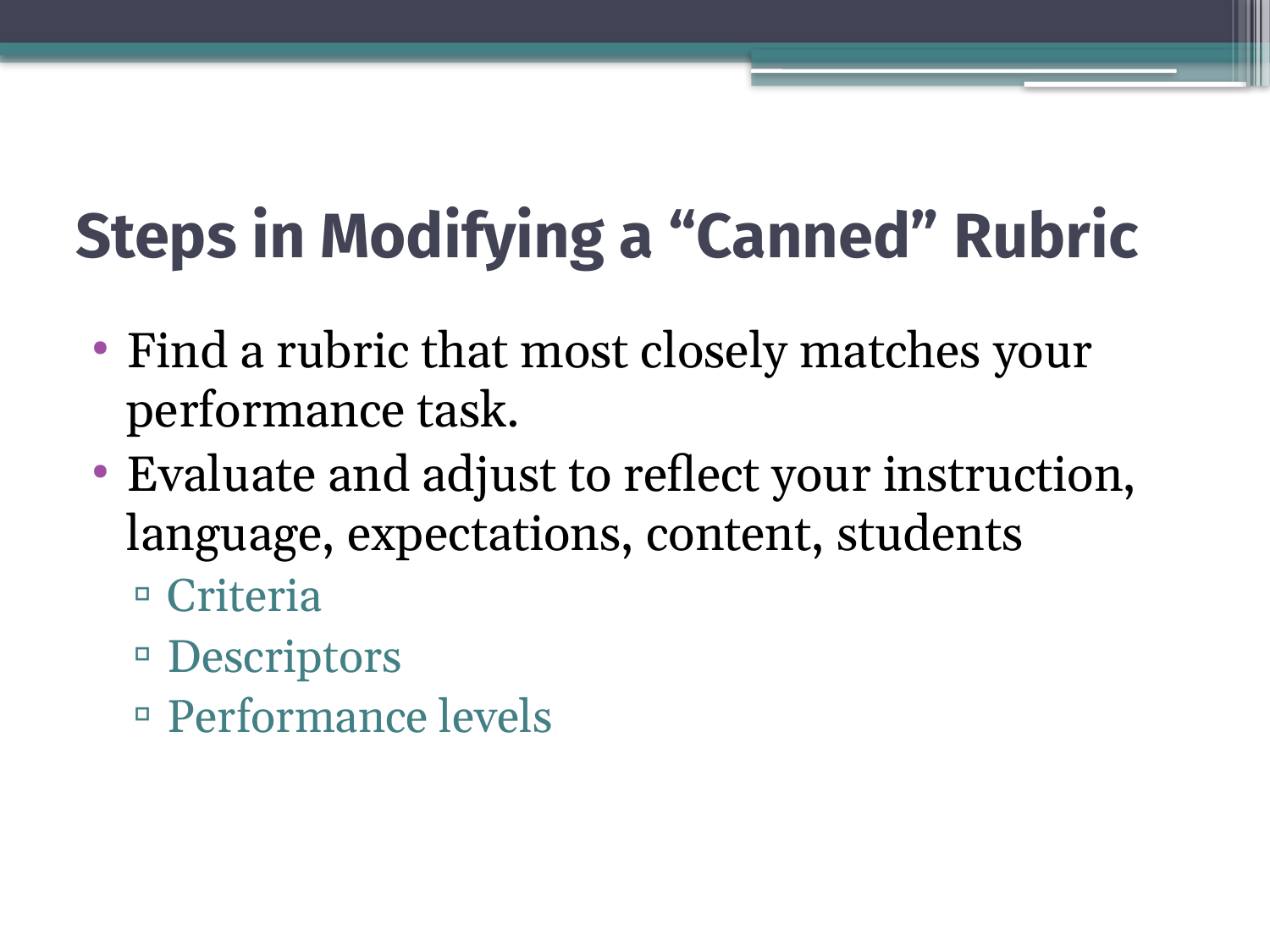

# Steps in Modifying a “Canned” Rubric
Find a rubric that most closely matches your performance task.
Evaluate and adjust to reflect your instruction, language, expectations, content, students
Criteria
Descriptors
Performance levels